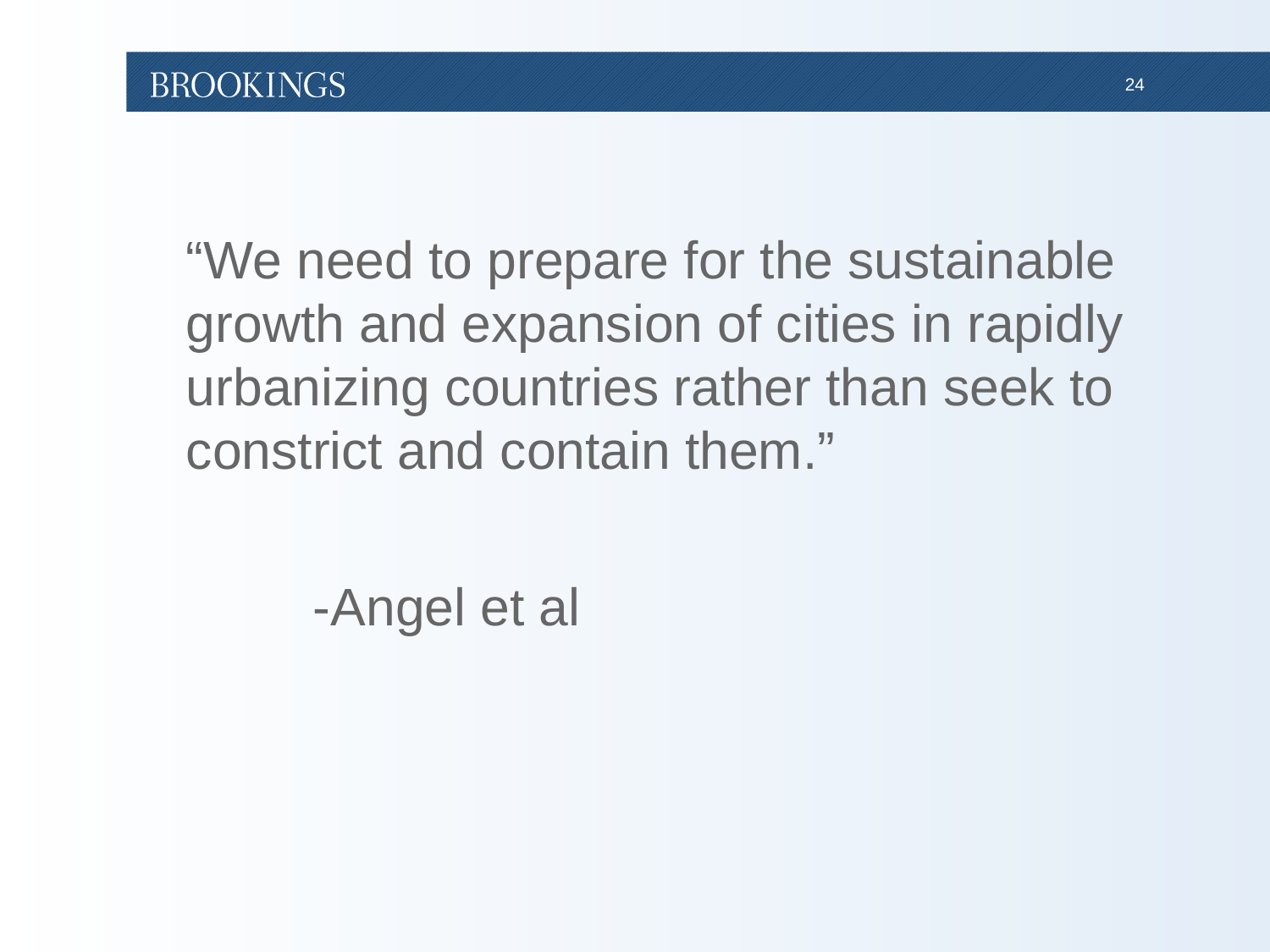

“We need to prepare for the sustainable growth and expansion of cities in rapidly urbanizing countries rather than seek to constrict and contain them.”
								-Angel et al